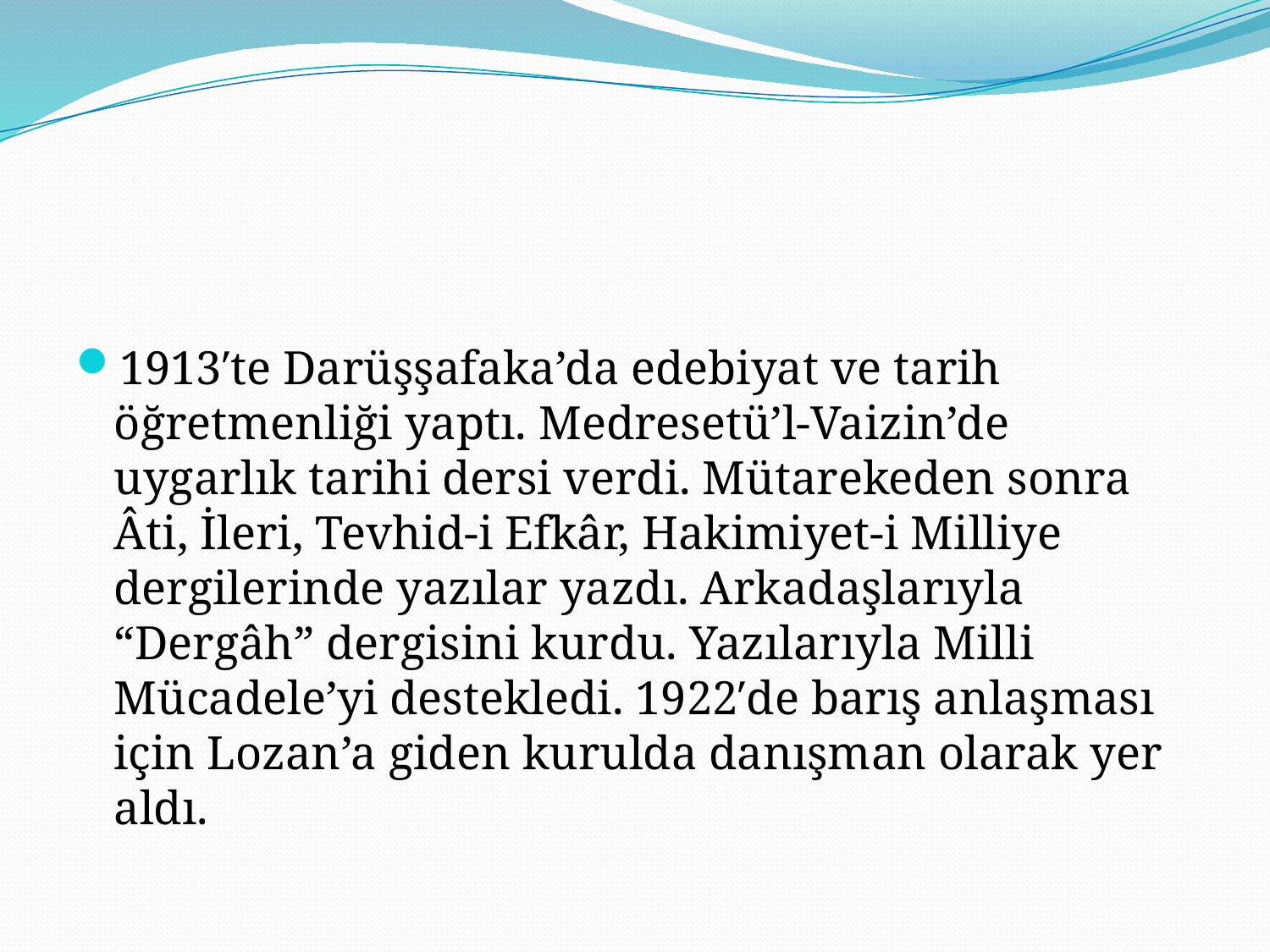

#

1913′te Darüşşafaka’da edebiyat ve tarih öğretmenliği yaptı. Medresetü’l-Vaizin’de uygarlık tarihi dersi verdi. Mütarekeden sonra Âti, İleri, Tevhid-i Efkâr, Hakimiyet-i Milliye dergilerinde yazılar yazdı. Arkadaşlarıyla “Dergâh” dergisini kurdu. Yazılarıyla Milli Mücadele’yi destekledi. 1922′de barış anlaşması için Lozan’a giden kurulda danışman olarak yer aldı.